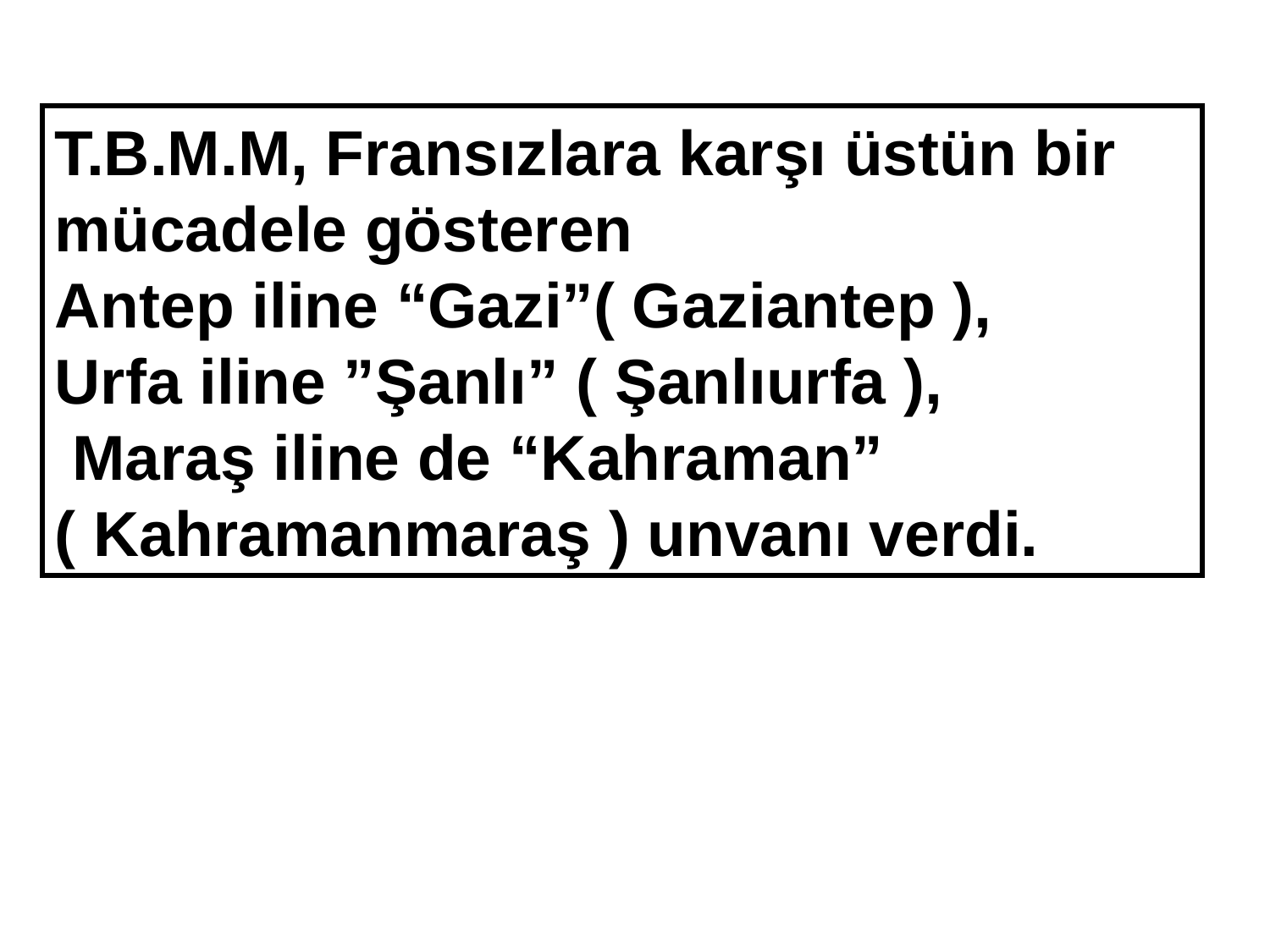

T.B.M.M, Fransızlara karşı üstün bir mücadele gösteren
Antep iline “Gazi”( Gaziantep ),
Urfa iline ”Şanlı” ( Şanlıurfa ),
 Maraş iline de “Kahraman”
( Kahramanmaraş ) unvanı verdi.